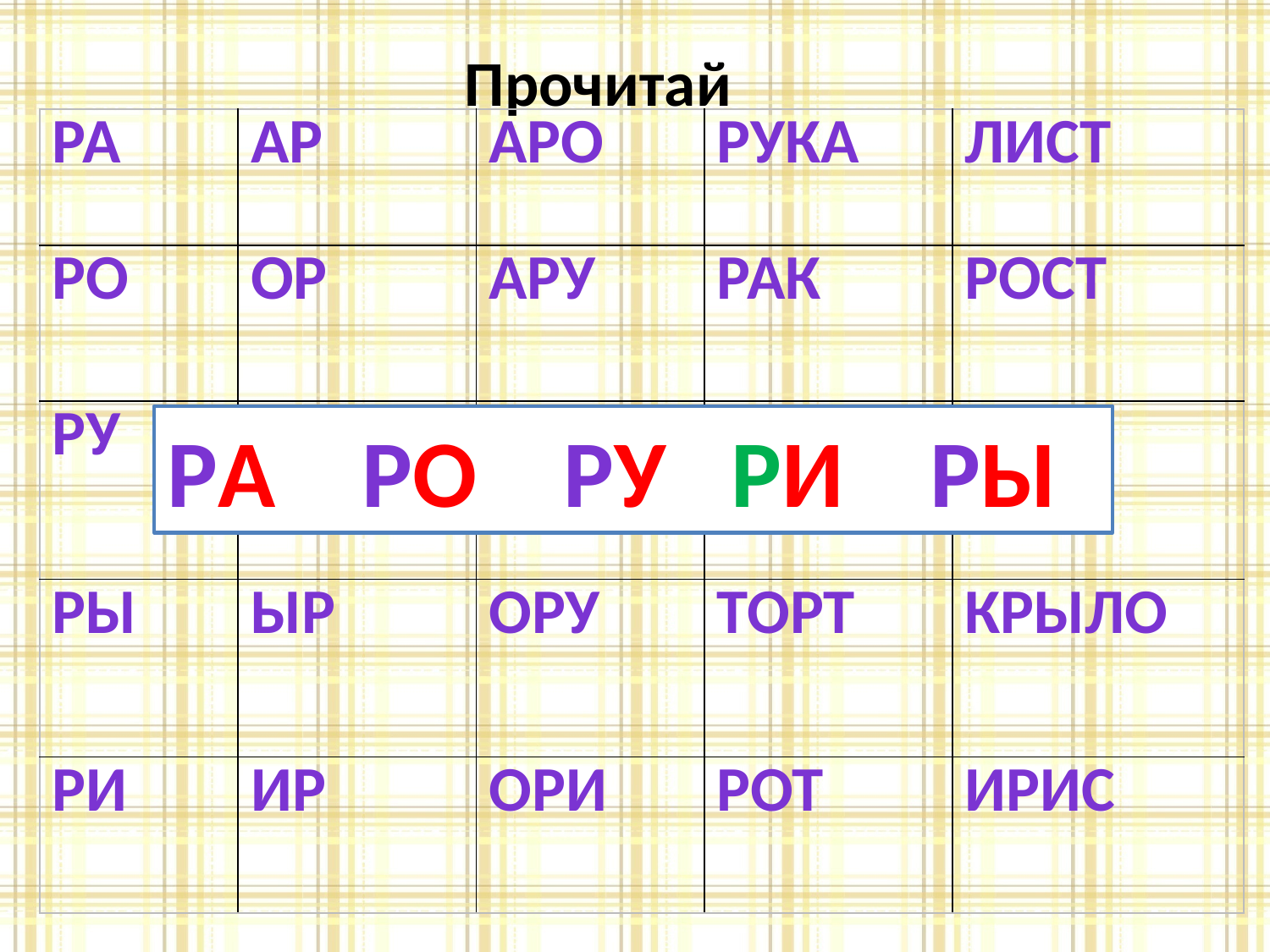

# Прочитай
| Ра | ар | аро | рука | лист |
| --- | --- | --- | --- | --- |
| Ро | ор | ару | рак | рост |
| РУ | ур | ора | Сорт | крот |
| Ры | ыр | ору | торт | крыло |
| Ри | ир | ори | рот | ирис |
Ра    ро    ру   ри    ры